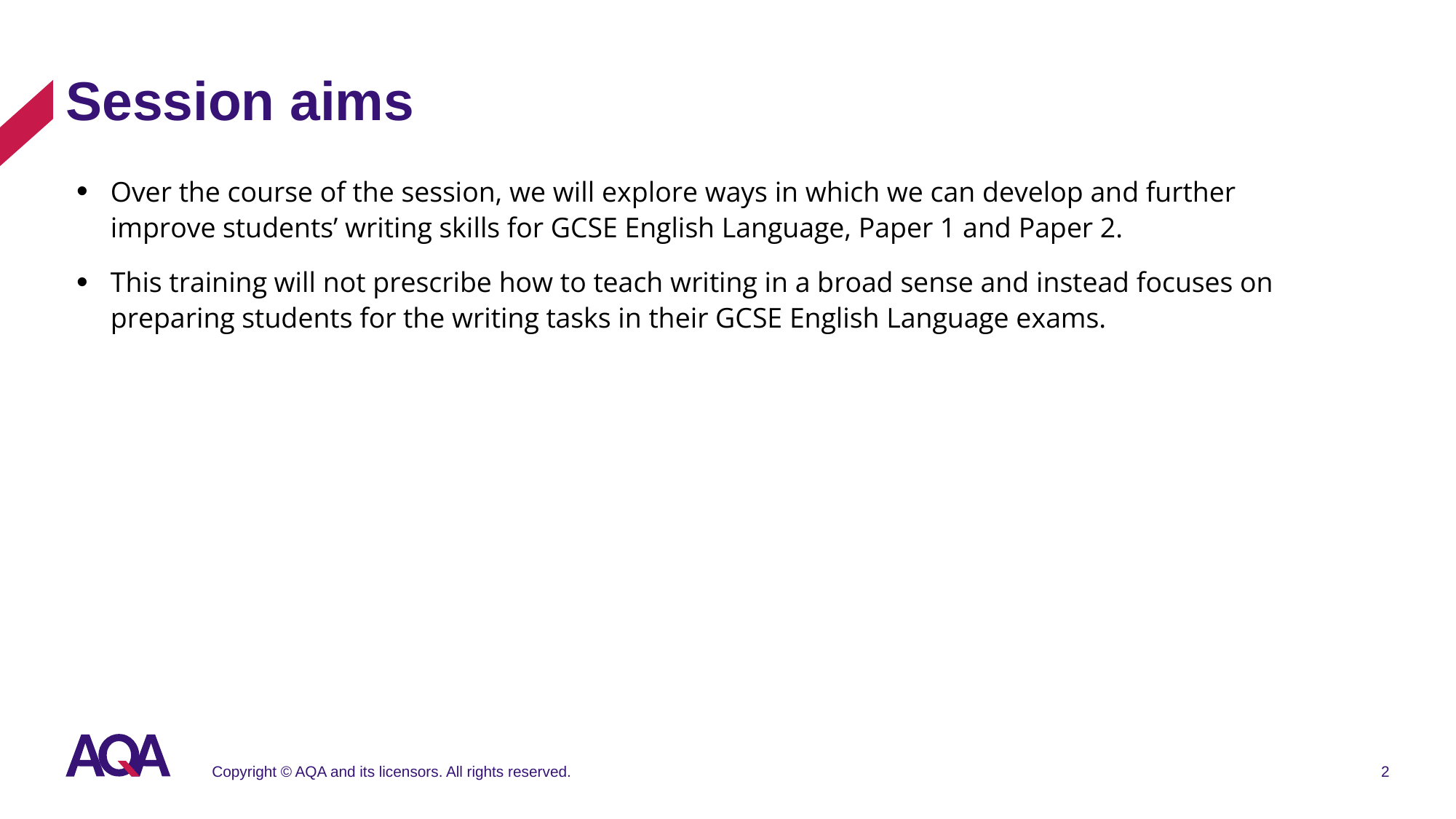

# Session aims
Over the course of the session, we will explore ways in which we can develop and further improve students’ writing skills for GCSE English Language, Paper 1 and Paper 2.
This training will not prescribe how to teach writing in a broad sense and instead focuses on preparing students for the writing tasks in their GCSE English Language exams.

Copyright © AQA and its licensors. All rights reserved.
2